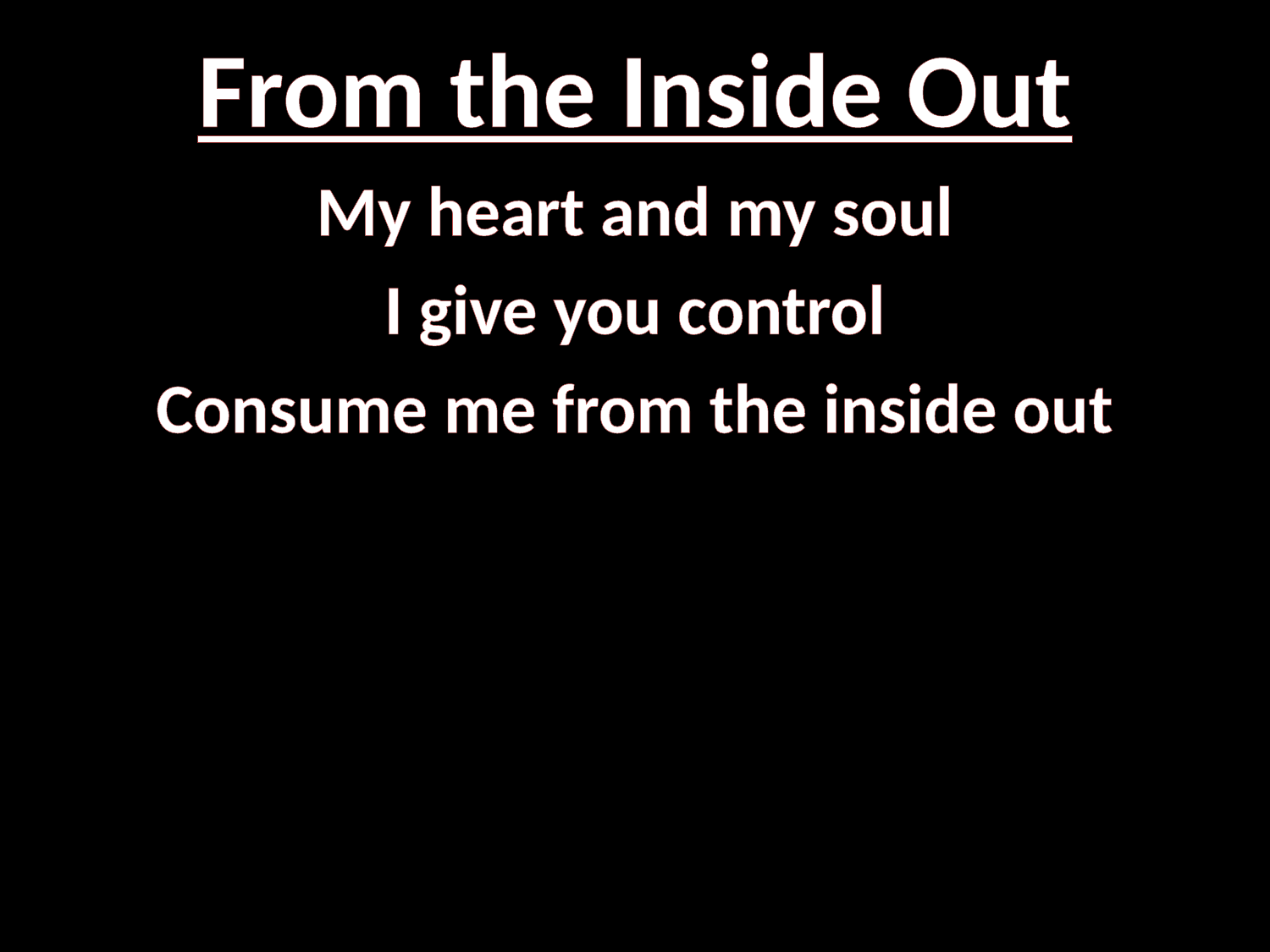

# From the Inside Out
My heart and my soul
I give you control
Consume me from the inside out